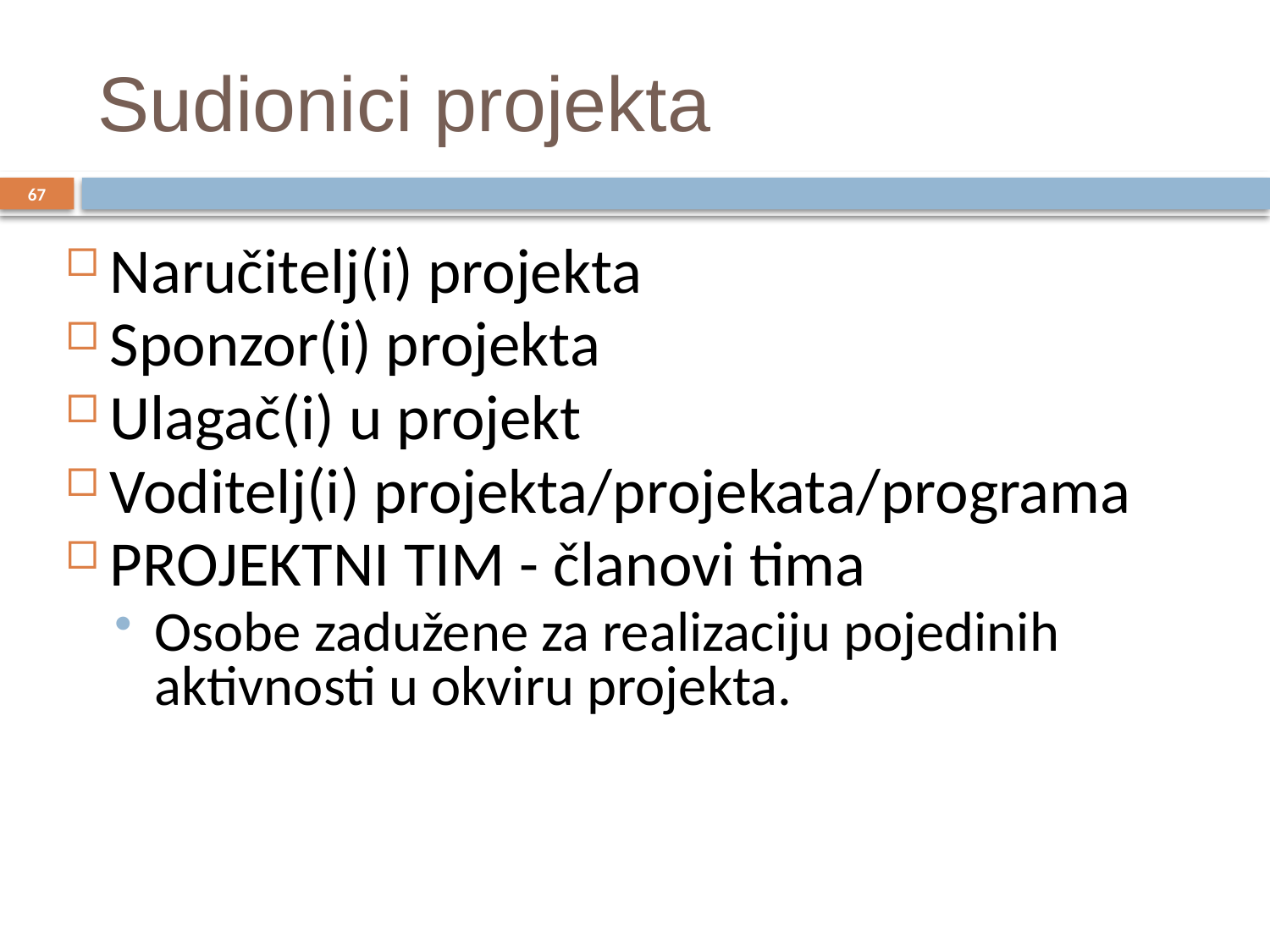

# Sudionici projekta
67
Naručitelj(i) projekta
Sponzor(i) projekta
Ulagač(i) u projekt
Voditelj(i) projekta/projekata/programa
PROJEKTNI TIM - članovi tima
Osobe zadužene za realizaciju pojedinih aktivnosti u okviru projekta.